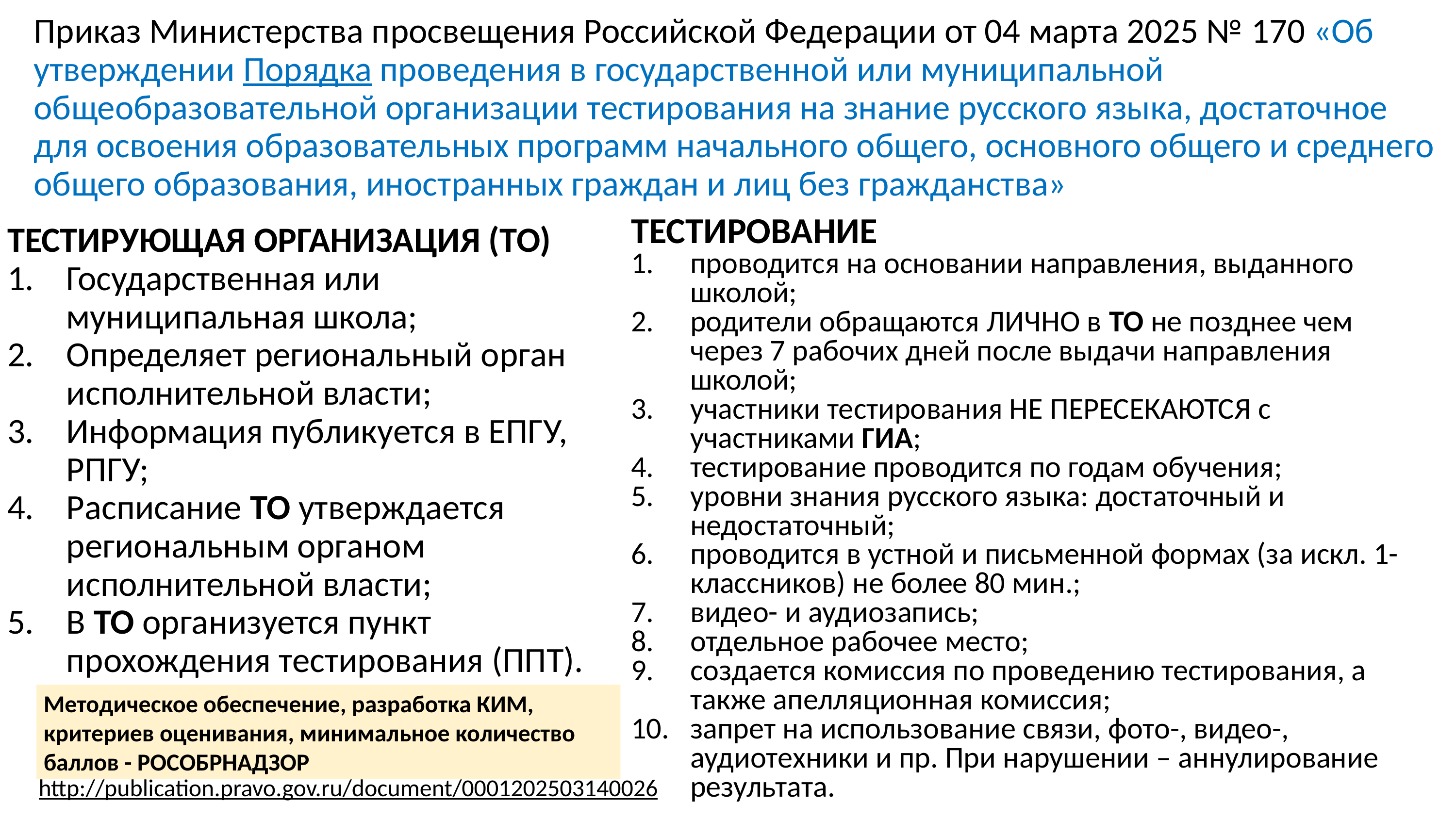

# Приказ Министерства просвещения Российской Федерации от 04 марта 2025 № 170 «Об утверждении Порядка проведения в государственной или муниципальной общеобразовательной организации тестирования на знание русского языка, достаточное для освоения образовательных программ начального общего, основного общего и среднего общего образования, иностранных граждан и лиц без гражданства»
ТЕСТИРОВАНИЕ
проводится на основании направления, выданного школой;
родители обращаются ЛИЧНО в ТО не позднее чем через 7 рабочих дней после выдачи направления школой;
участники тестирования НЕ ПЕРЕСЕКАЮТСЯ с участниками ГИА;
тестирование проводится по годам обучения;
уровни знания русского языка: достаточный и недостаточный;
проводится в устной и письменной формах (за искл. 1-классников) не более 80 мин.;
видео- и аудиозапись;
отдельное рабочее место;
создается комиссия по проведению тестирования, а также апелляционная комиссия;
запрет на использование связи, фото-, видео-, аудиотехники и пр. При нарушении – аннулирование результата.
ТЕСТИРУЮЩАЯ ОРГАНИЗАЦИЯ (ТО)
Государственная или муниципальная школа;
Определяет региональный орган исполнительной власти;
Информация публикуется в ЕПГУ, РПГУ;
Расписание ТО утверждается региональным органом исполнительной власти;
В ТО организуется пункт прохождения тестирования (ППТ).
Методическое обеспечение, разработка КИМ, критериев оценивания, минимальное количество баллов - РОСОБРНАДЗОР
http://publication.pravo.gov.ru/document/0001202503140026